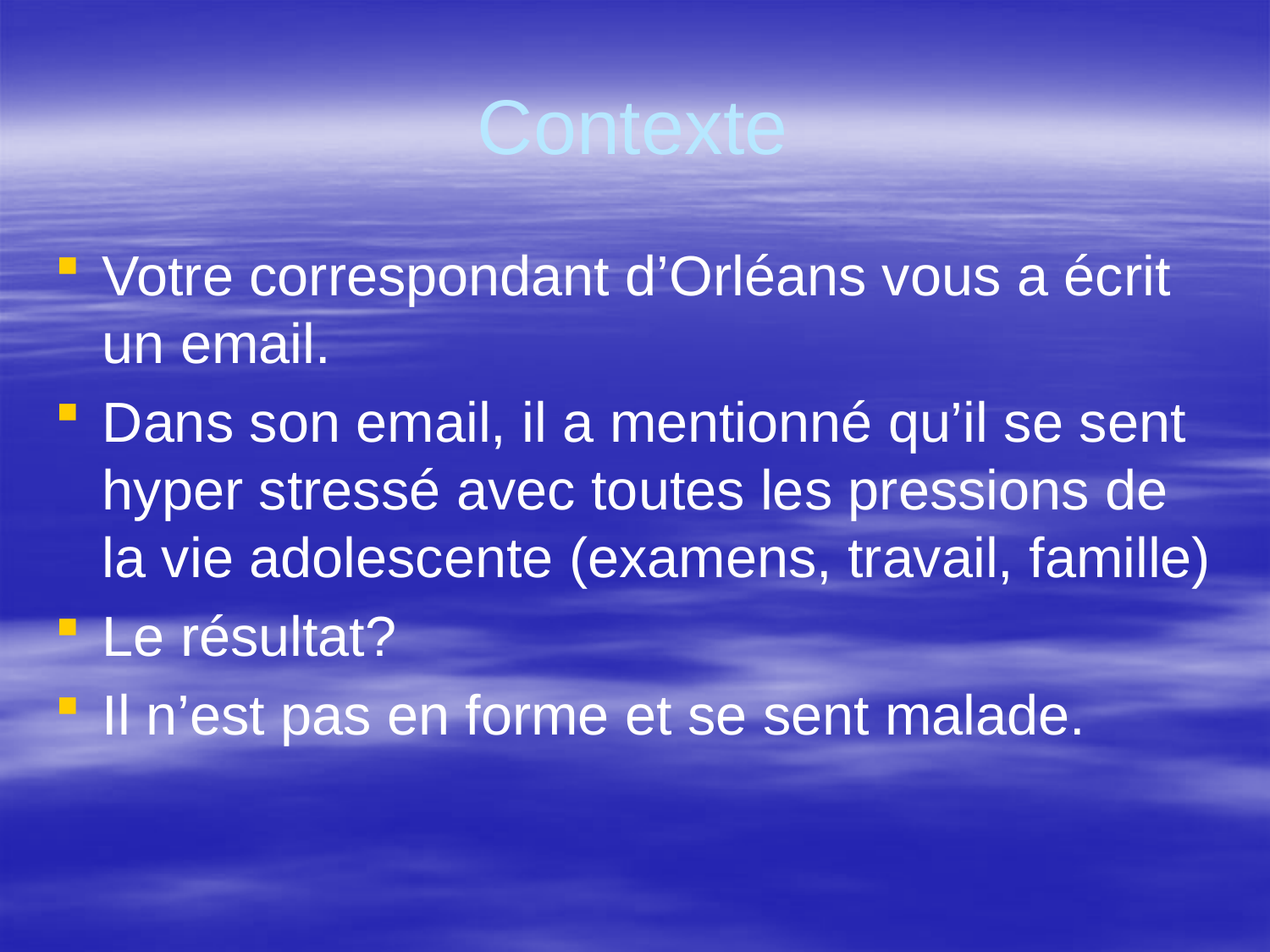

# Contexte
Votre correspondant d’Orléans vous a écrit un email.
Dans son email, il a mentionné qu’il se sent hyper stressé avec toutes les pressions de la vie adolescente (examens, travail, famille)
Le résultat?
Il n’est pas en forme et se sent malade.